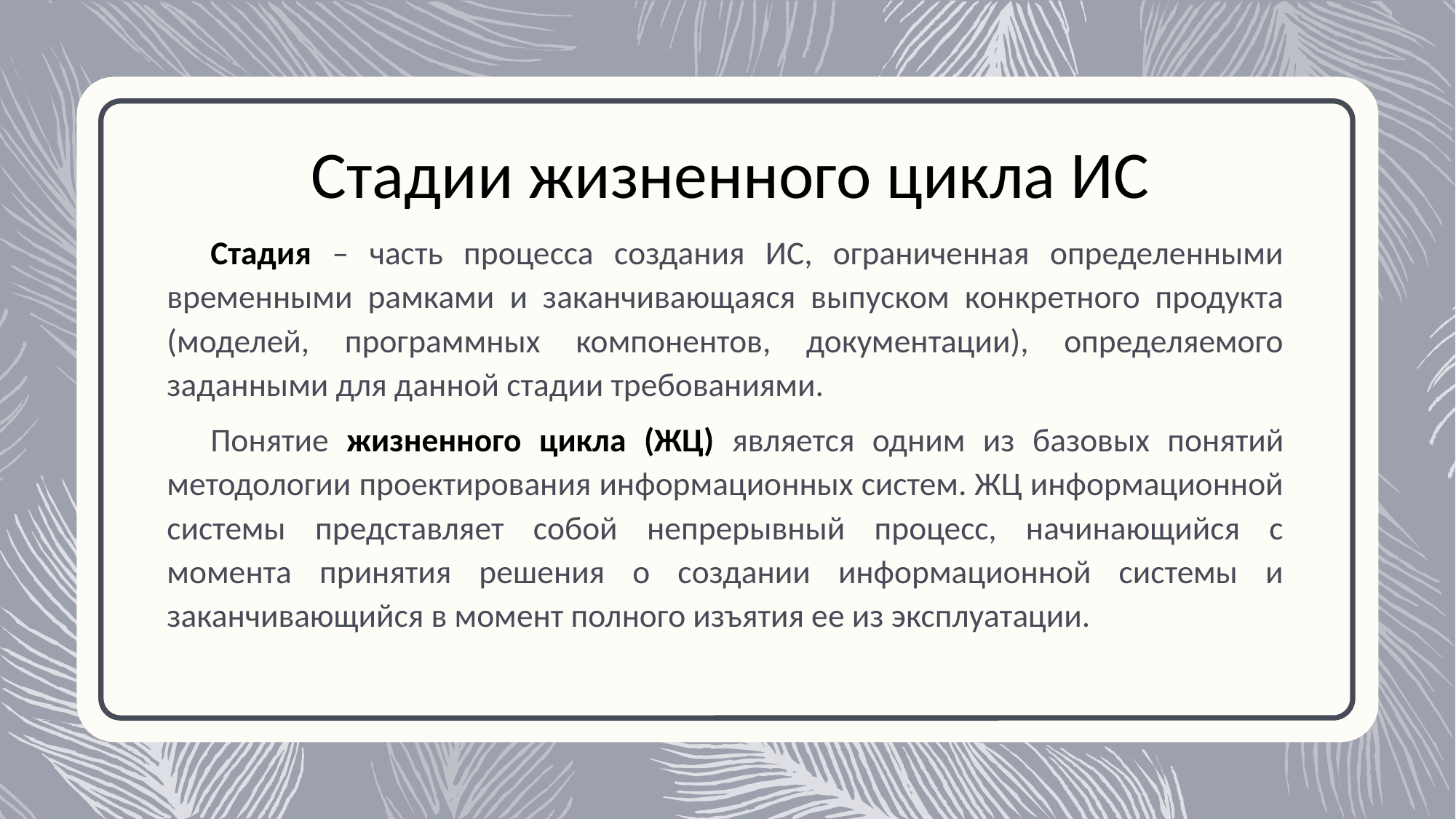

Стадии жизненного цикла ИС
Стадия – часть процесса создания ИС, ограниченная определенными временными рамками и заканчивающаяся выпуском конкретного продукта (моделей, программных компонентов, документации), определяемого заданными для данной стадии требованиями.
Понятие жизненного цикла (ЖЦ) является одним из базовых понятий методологии проектирования информационных систем. ЖЦ информационной системы представляет собой непрерывный процесс, начинающийся с момента принятия решения о создании информационной системы и заканчивающийся в момент полного изъятия ее из эксплуатации.